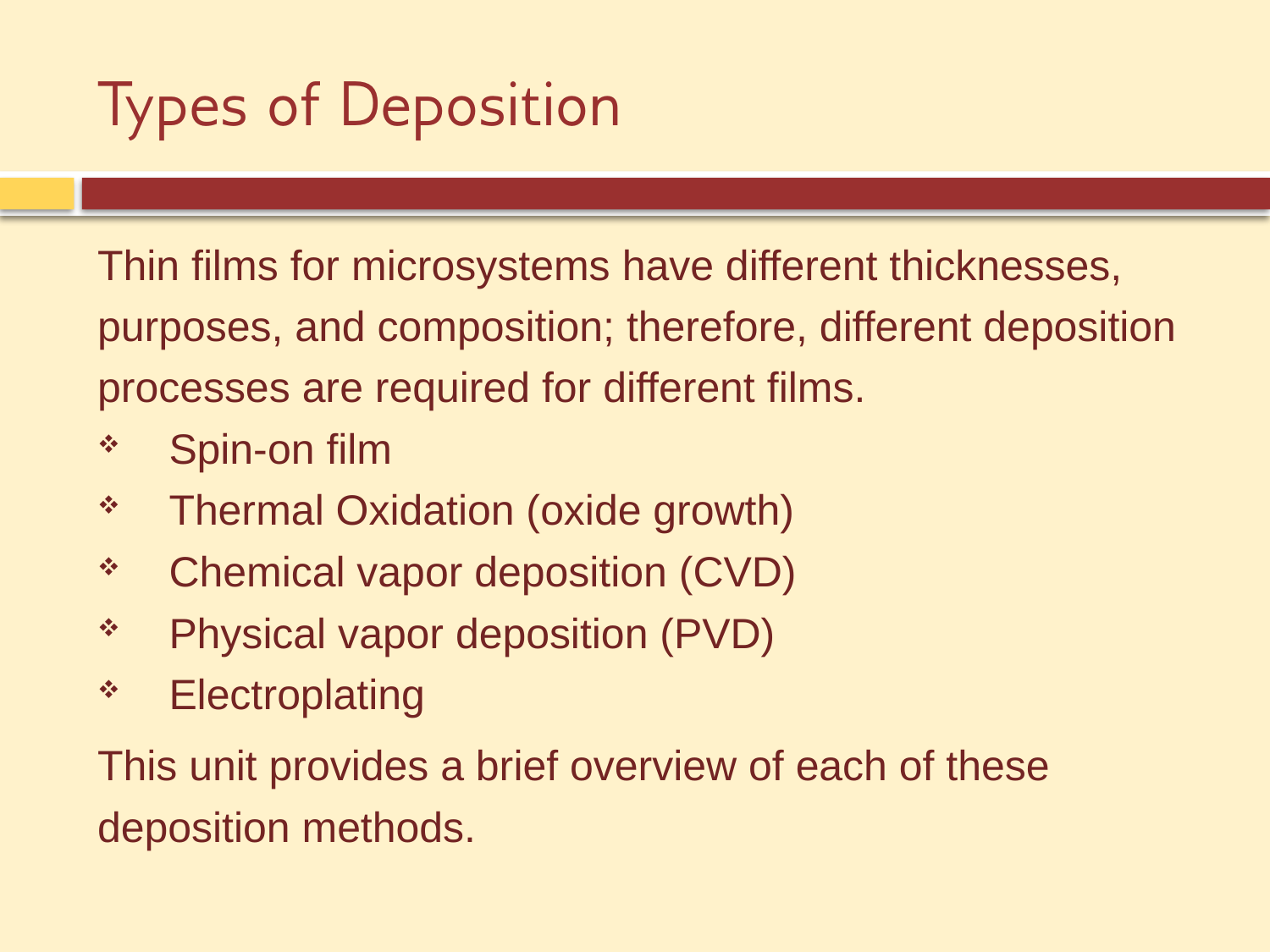

# Types of Deposition
Thin films for microsystems have different thicknesses, purposes, and composition; therefore, different deposition processes are required for different films.
Spin-on film
Thermal Oxidation (oxide growth)
Chemical vapor deposition (CVD)
Physical vapor deposition (PVD)
Electroplating
This unit provides a brief overview of each of these deposition methods.